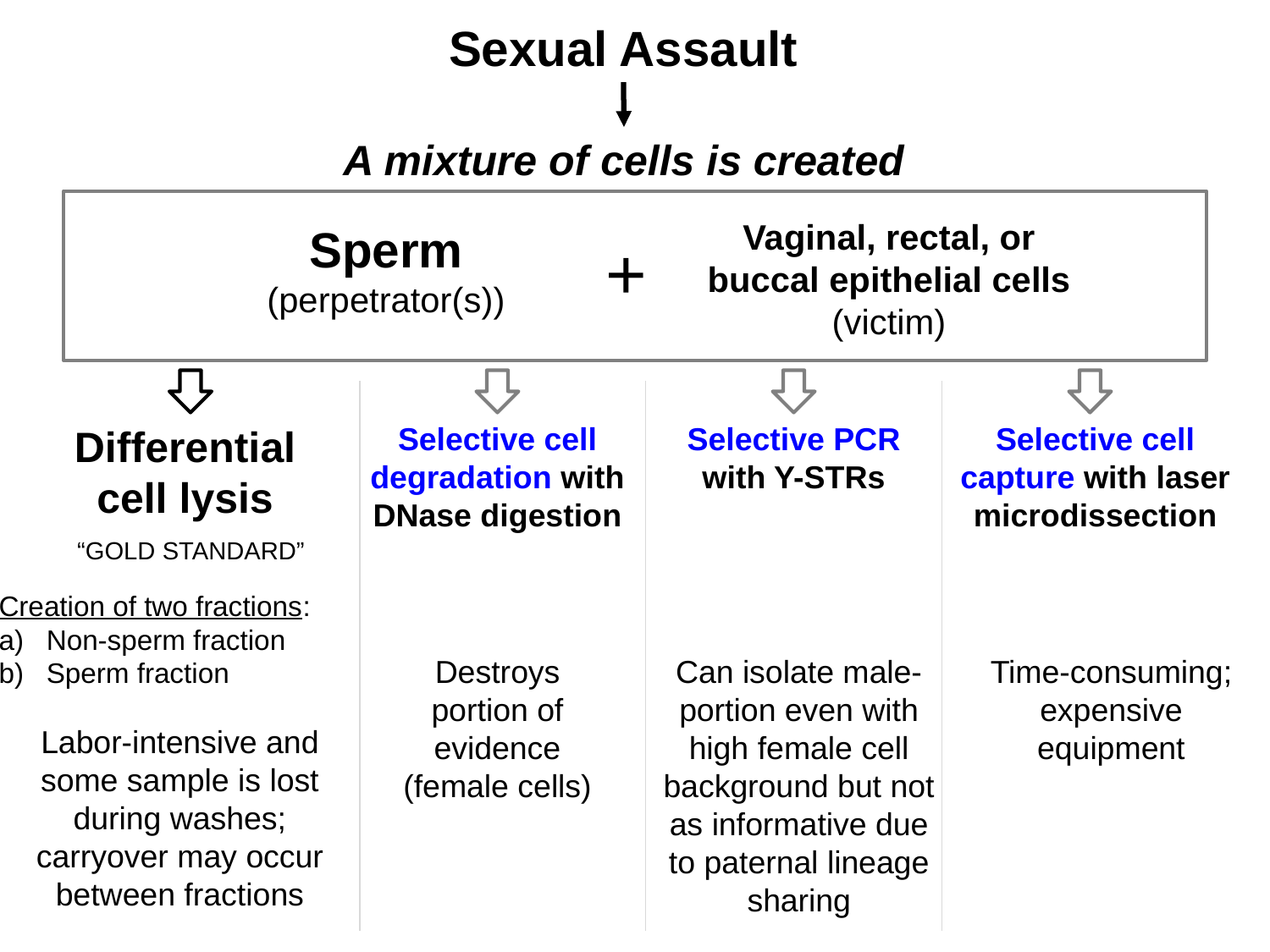

Sexual Assault
A mixture of cells is created

Vaginal, rectal, or buccal epithelial cells
(victim)
Sperm
(perpetrator(s))
+

Selective cell degradation with DNase digestion
Selective PCR with Y-STRs
Selective cell capture with laser microdissection
Differential cell lysis
“GOLD STANDARD”
Creation of two fractions:
Non-sperm fraction
Sperm fraction
Destroys portion of evidence (female cells)
Can isolate male-portion even with high female cell background but not as informative due to paternal lineage sharing
Time-consuming; expensive equipment
Labor-intensive and some sample is lost during washes; carryover may occur between fractions